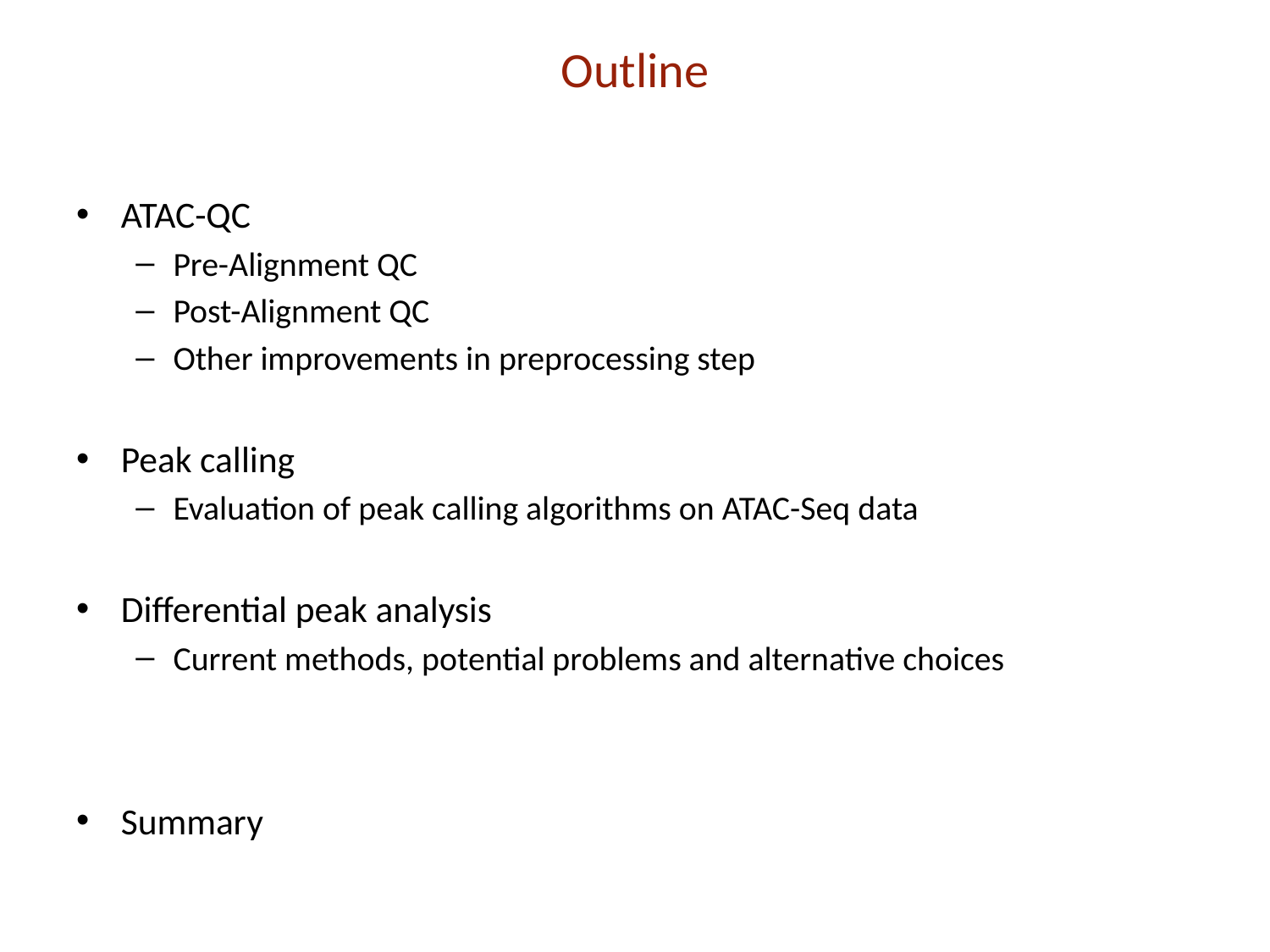

# Outline

ATAC-QC
Pre-Alignment QC
Post-Alignment QC
Other improvements in preprocessing step

Peak calling
Evaluation of peak calling algorithms on ATAC-Seq data

Differential peak analysis
Current methods, potential problems and alternative choices

Summary